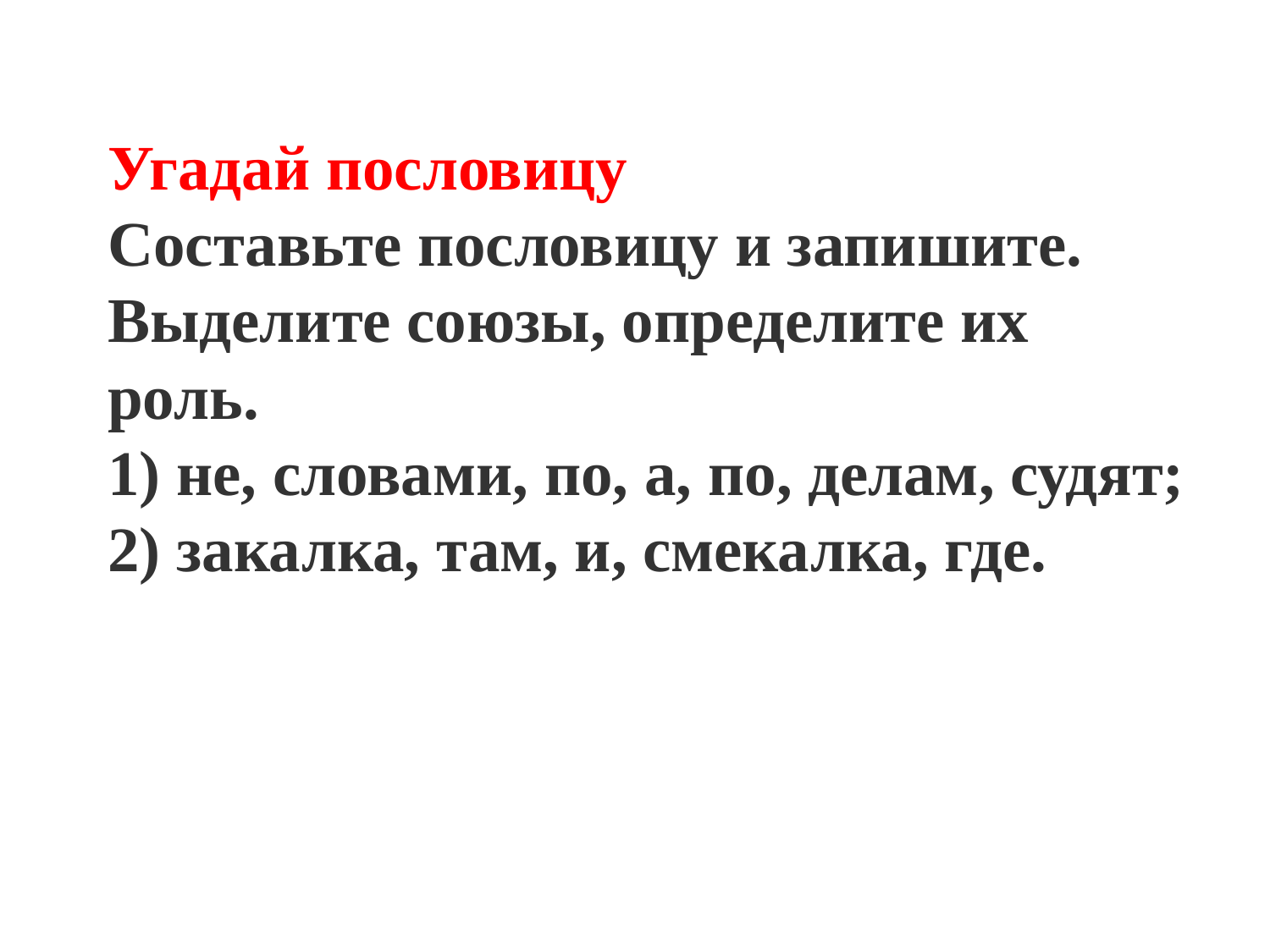

Угадай пословицу
Составьте пословицу и запишите. Выделите союзы, определите их роль.
1) не, словами, по, а, по, делам, судят;
2) закалка, там, и, смекалка, где.